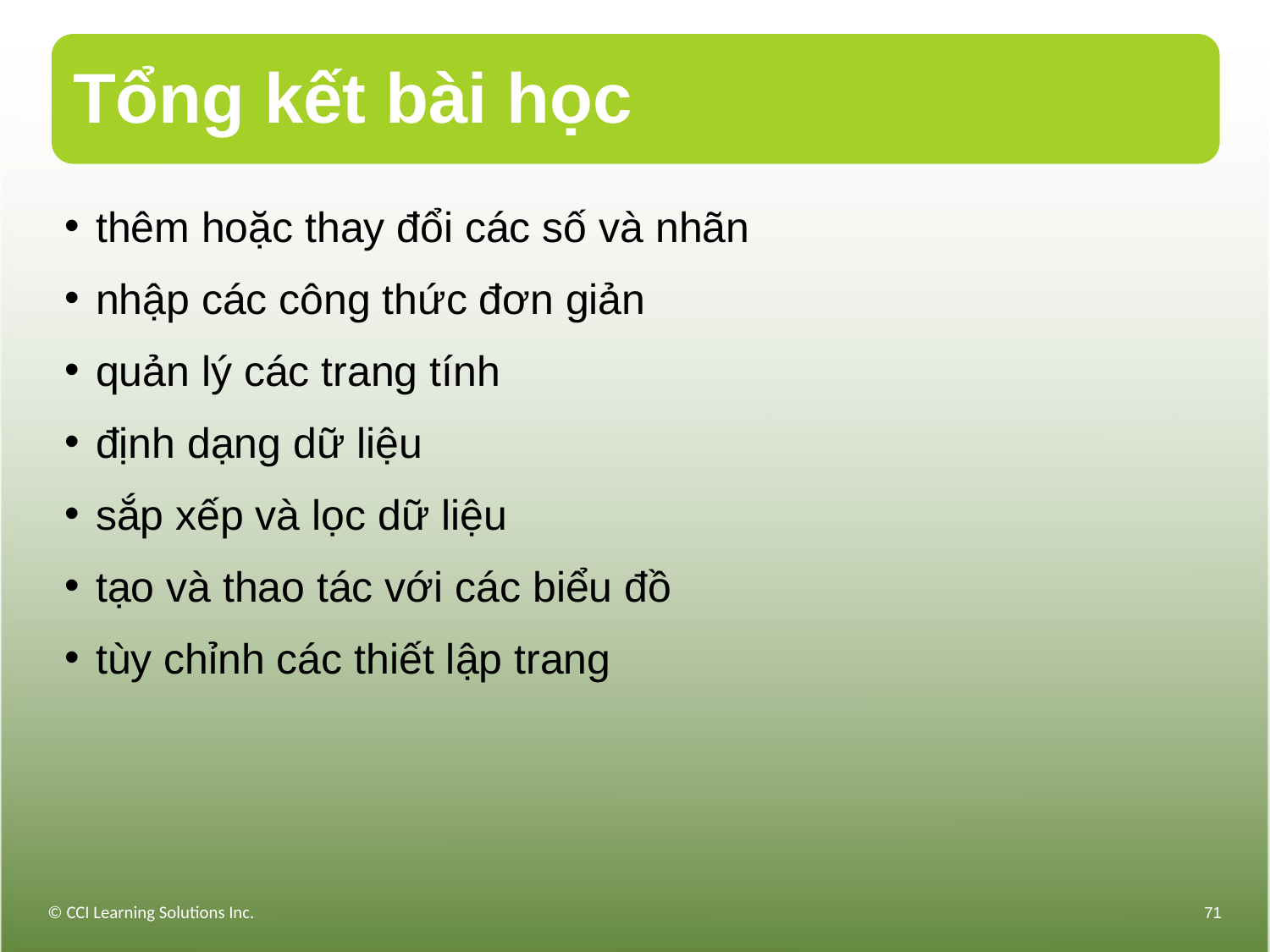

# Tổng kết bài học
thêm hoặc thay đổi các số và nhãn
nhập các công thức đơn giản
quản lý các trang tính
định dạng dữ liệu
sắp xếp và lọc dữ liệu
tạo và thao tác với các biểu đồ
tùy chỉnh các thiết lập trang
© CCI Learning Solutions Inc.
71